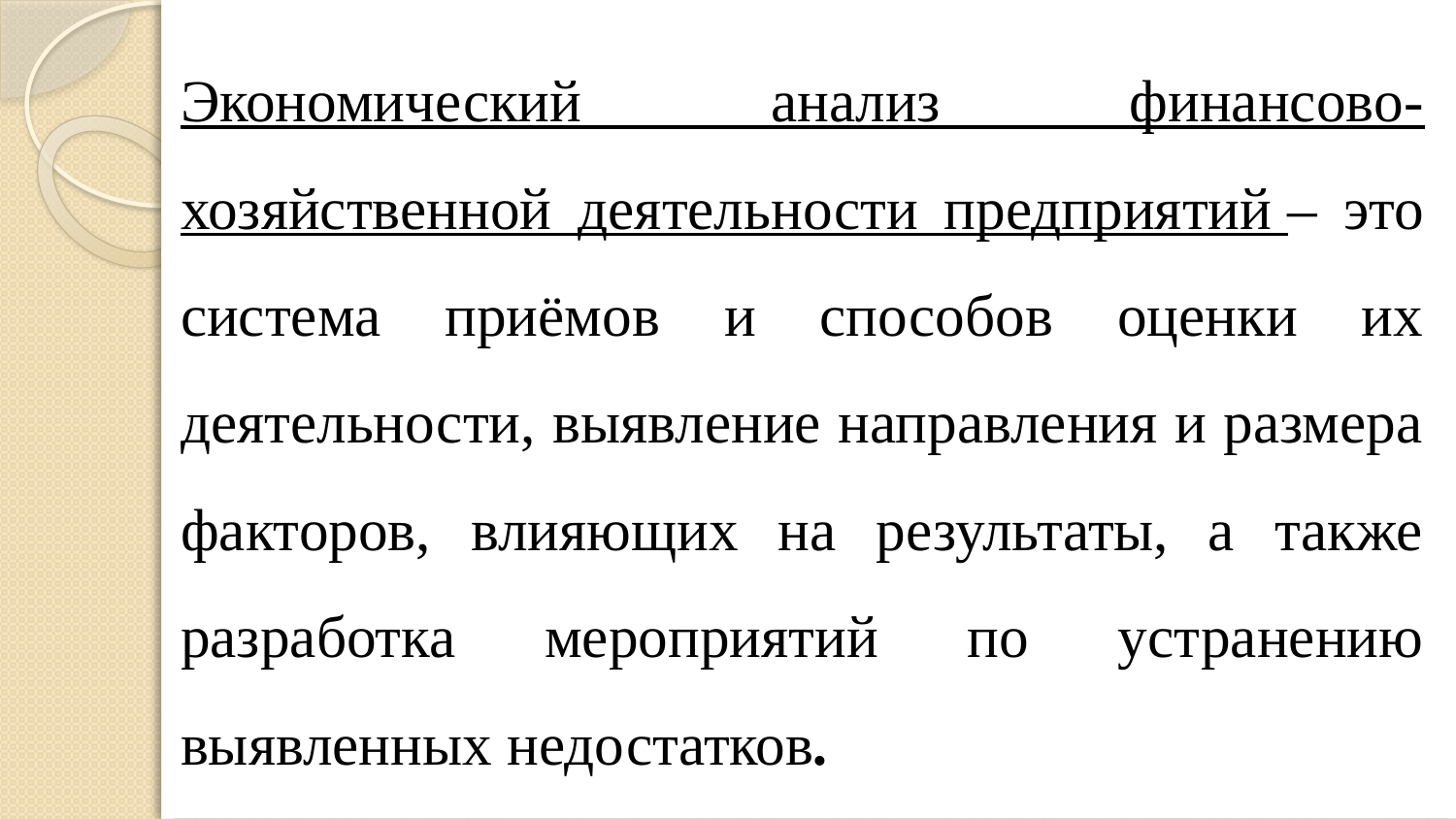

Экономический анализ финансово-хозяйственной деятельности предприятий – это система приёмов и способов оценки их деятельности, выявление направления и размера факторов, влияющих на результаты, а также разработка мероприятий по устранению выявленных недостатков.